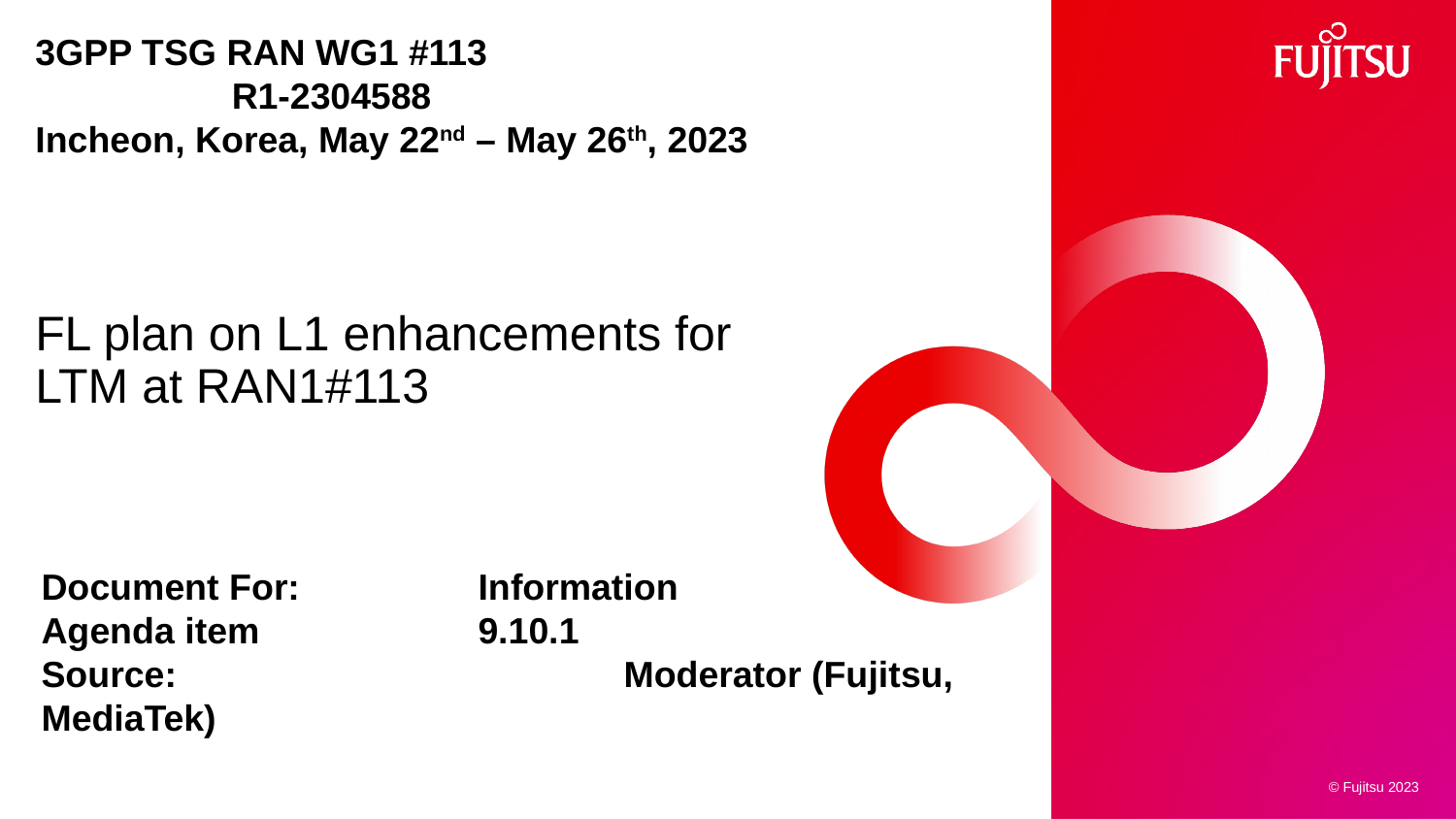

3GPP TSG RAN WG1 #113			   	     R1-2304588
Incheon, Korea, May 22nd – May 26th, 2023

# FL plan on L1 enhancements for LTM at RAN1#113
Document For: 		Information
Agenda item 		9.10.1
Source: 				Moderator (Fujitsu, MediaTek)
1
© Fujitsu 2023